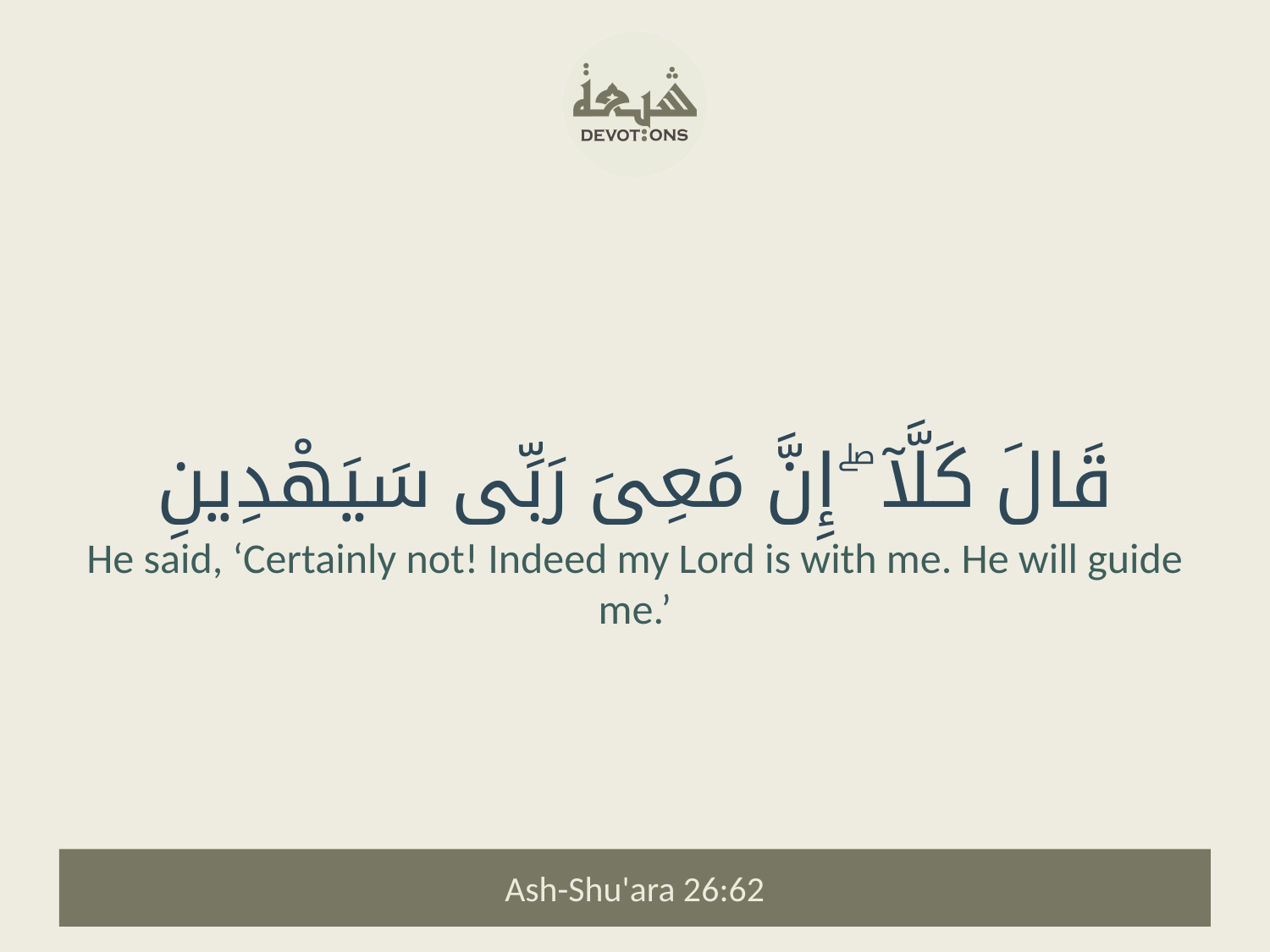

قَالَ كَلَّآ ۖ إِنَّ مَعِىَ رَبِّى سَيَهْدِينِ
He said, ‘Certainly not! Indeed my Lord is with me. He will guide me.’
Ash-Shu'ara 26:62